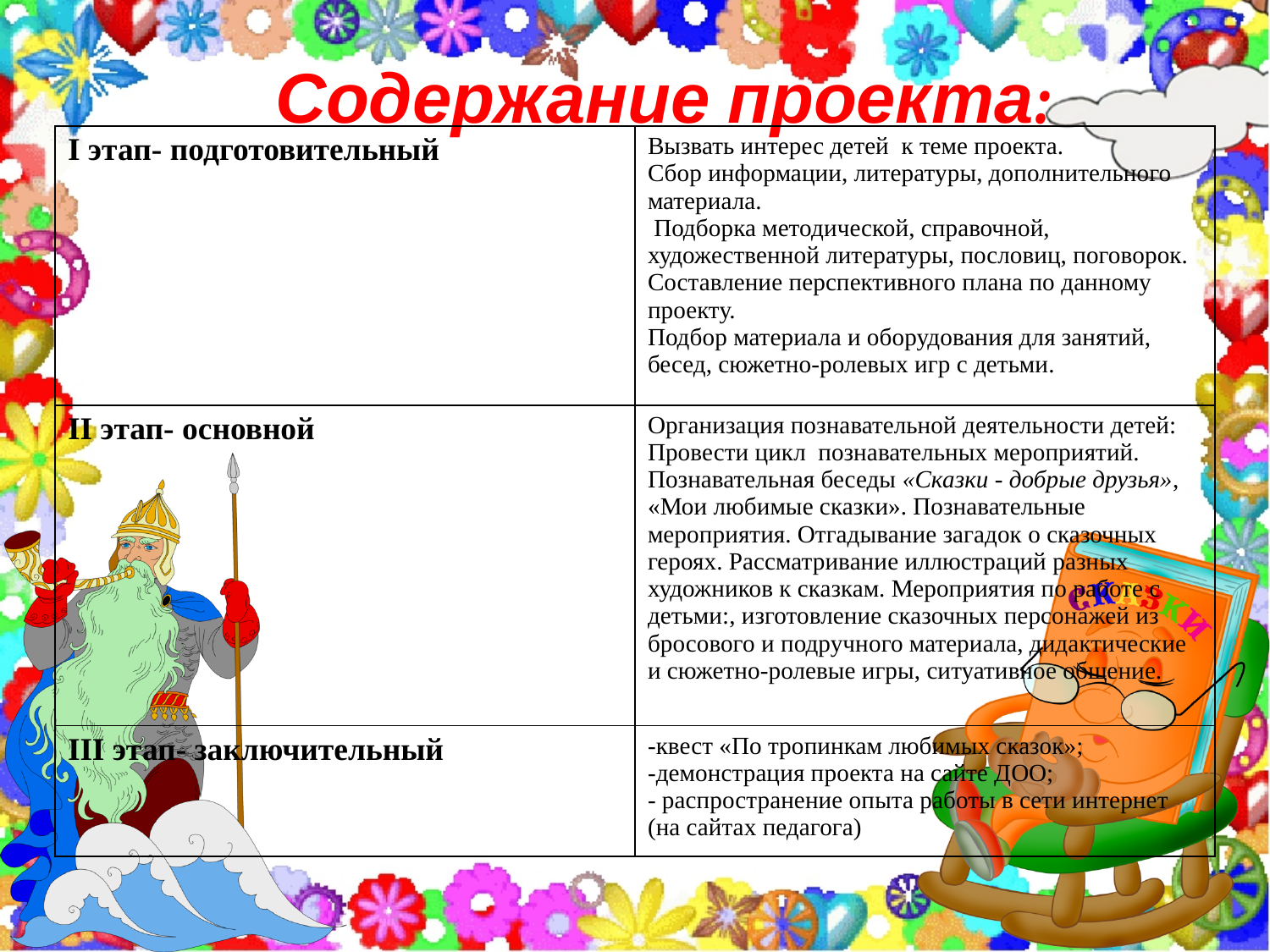

Содержание проекта:
| I этап- подготовительный | Вызвать интерес детей к теме проекта. Сбор информации, литературы, дополнительного материала. Подборка методической, справочной, художественной литературы, пословиц, поговорок. Составление перспективного плана по данному проекту. Подбор материала и оборудования для занятий, бесед, сюжетно-ролевых игр с детьми. |
| --- | --- |
| II этап- основной | Организация познавательной деятельности детей: Провести цикл  познавательных мероприятий. Познавательная беседы «Сказки - добрые друзья», «Мои любимые сказки». Познавательные мероприятия. Отгадывание загадок о сказочных героях. Рассматривание иллюстраций разных художников к сказкам. Мероприятия по работе с детьми:, изготовление сказочных персонажей из бросового и подручного материала, дидактические и сюжетно-ролевые игры, ситуативное общение. |
| III этап- заключительный | -квест «По тропинкам любимых сказок»; -демонстрация проекта на сайте ДОО; - распространение опыта работы в сети интернет (на сайтах педагога) |